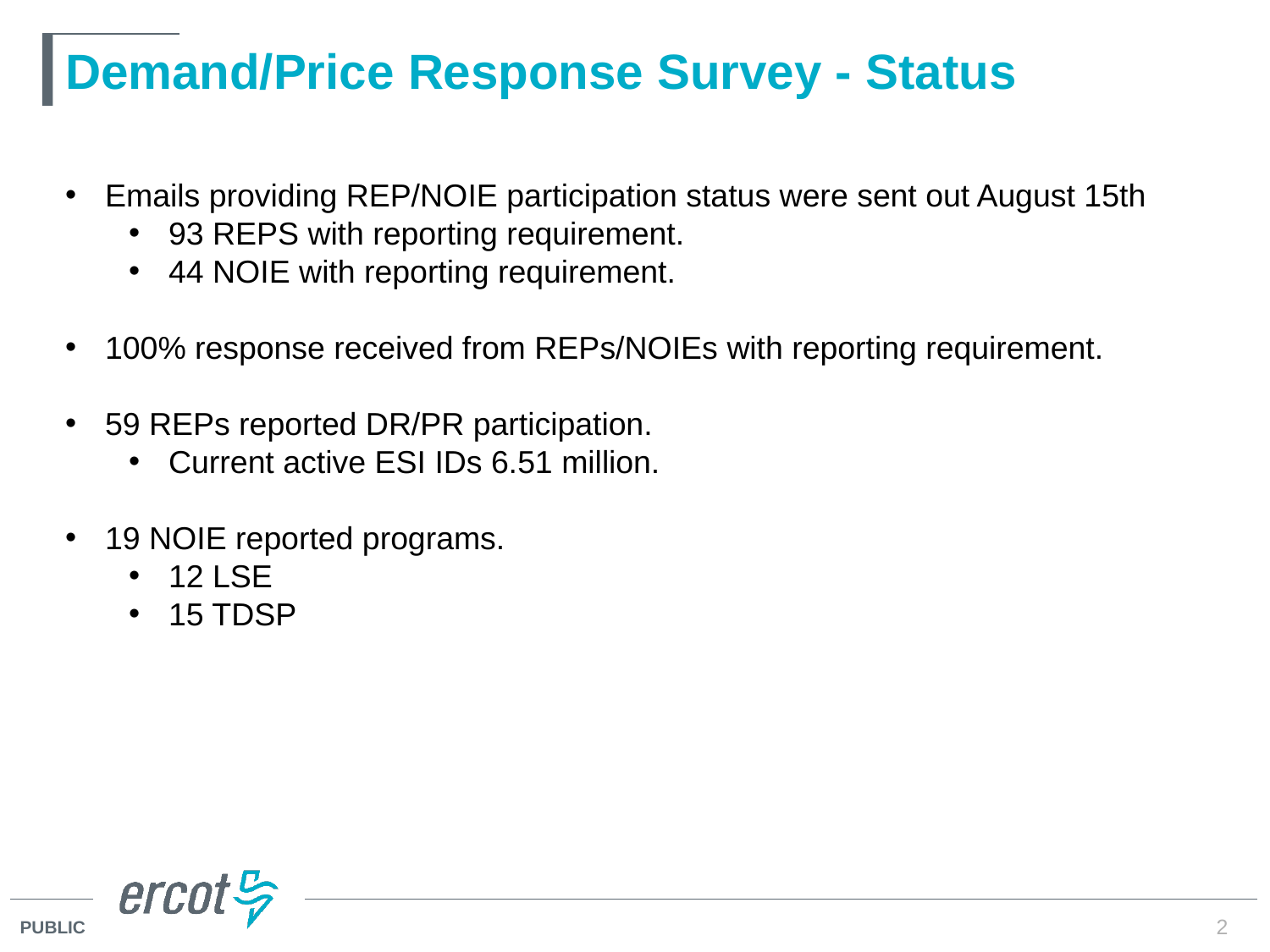

# Demand/Price Response Survey - Status
Emails providing REP/NOIE participation status were sent out August 15th
93 REPS with reporting requirement.
44 NOIE with reporting requirement.

100% response received from REPs/NOIEs with reporting requirement.

59 REPs reported DR/PR participation.
Current active ESI IDs 6.51 million.

19 NOIE reported programs.
12 LSE
15 TDSP

2